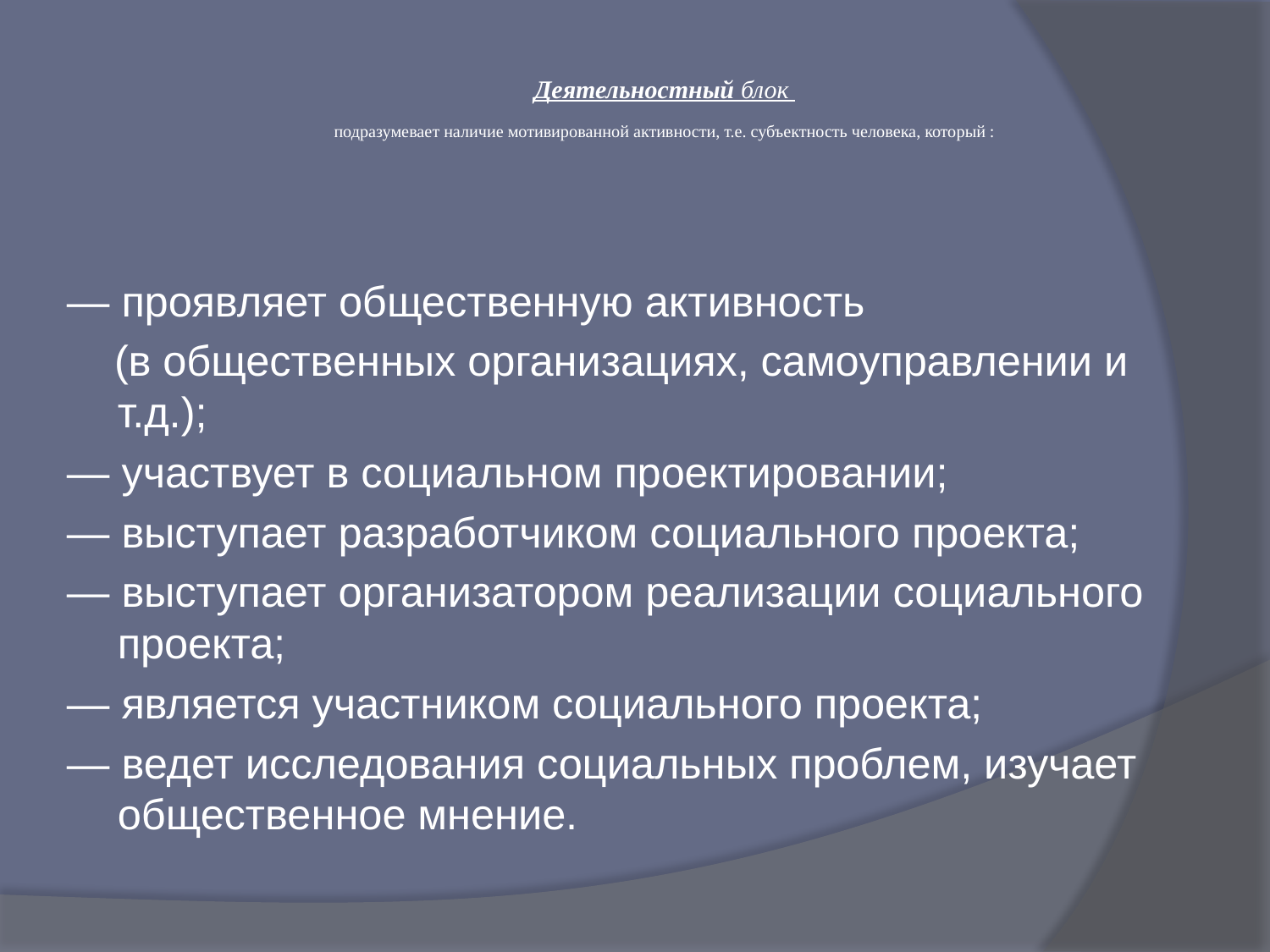

# Деятельностный блок подразумевает наличие мотивированной активности, т.е. субъектность человека, который :
— проявляет общественную активность
    (в общественных организациях, самоуправлении и т.д.);
— участвует в социальном проектировании;
— выступает разработчиком социального проекта;
— выступает организатором реализации социального проекта;
— является участником социального проекта;
— ведет исследования социальных проблем, изучает общественное мнение.